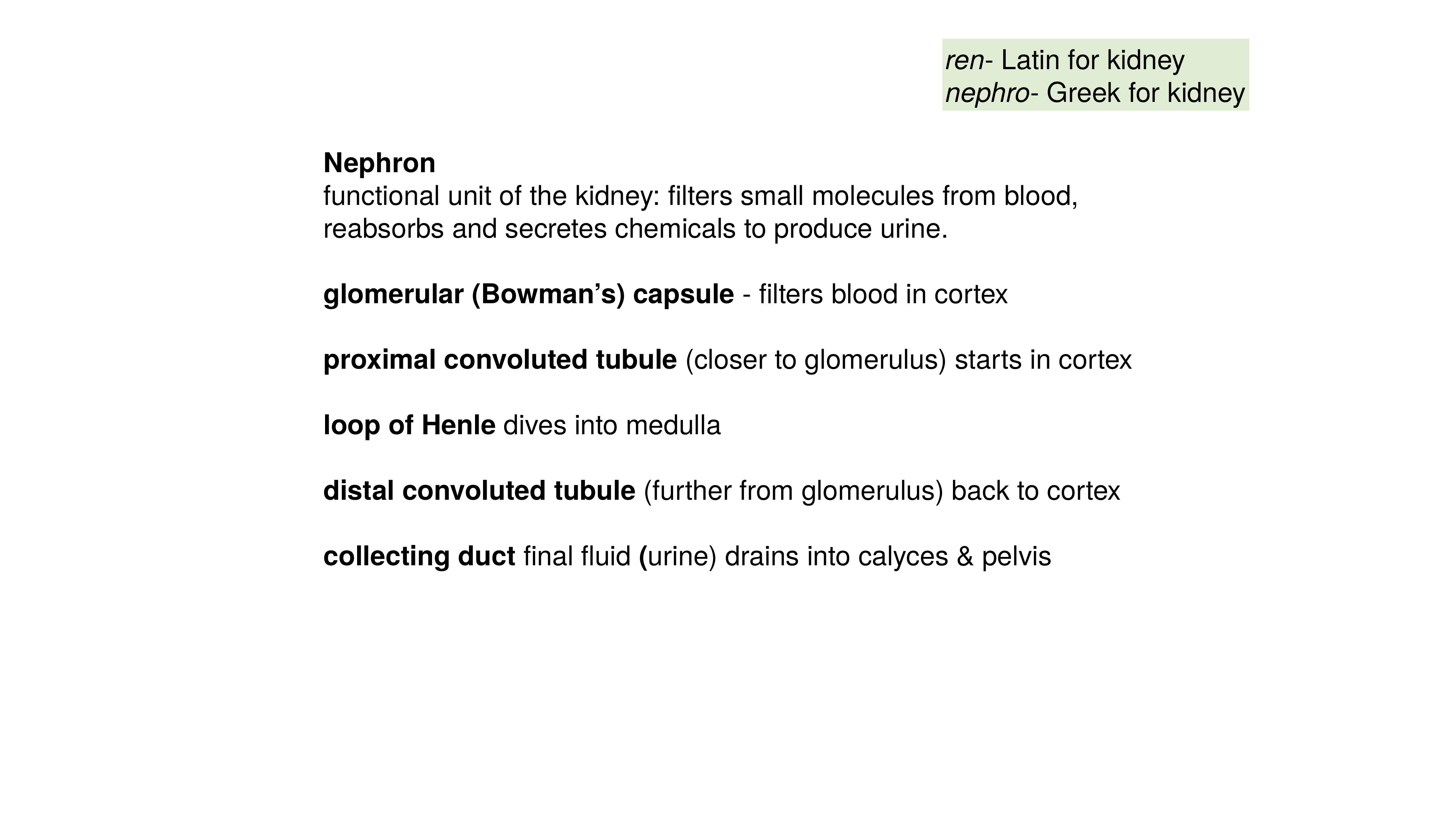

ren- Latin for kidney
nephro- Greek for kidney
Nephron
functional unit of the kidney: filters small molecules from blood, reabsorbs and secretes chemicals to produce urine.

glomerular (Bowman’s) capsule - filters blood in cortex

proximal convoluted tubule (closer to glomerulus) starts in cortex

loop of Henle dives into medulla

distal convoluted tubule (further from glomerulus) back to cortex

collecting duct final fluid (urine) drains into calyces & pelvis